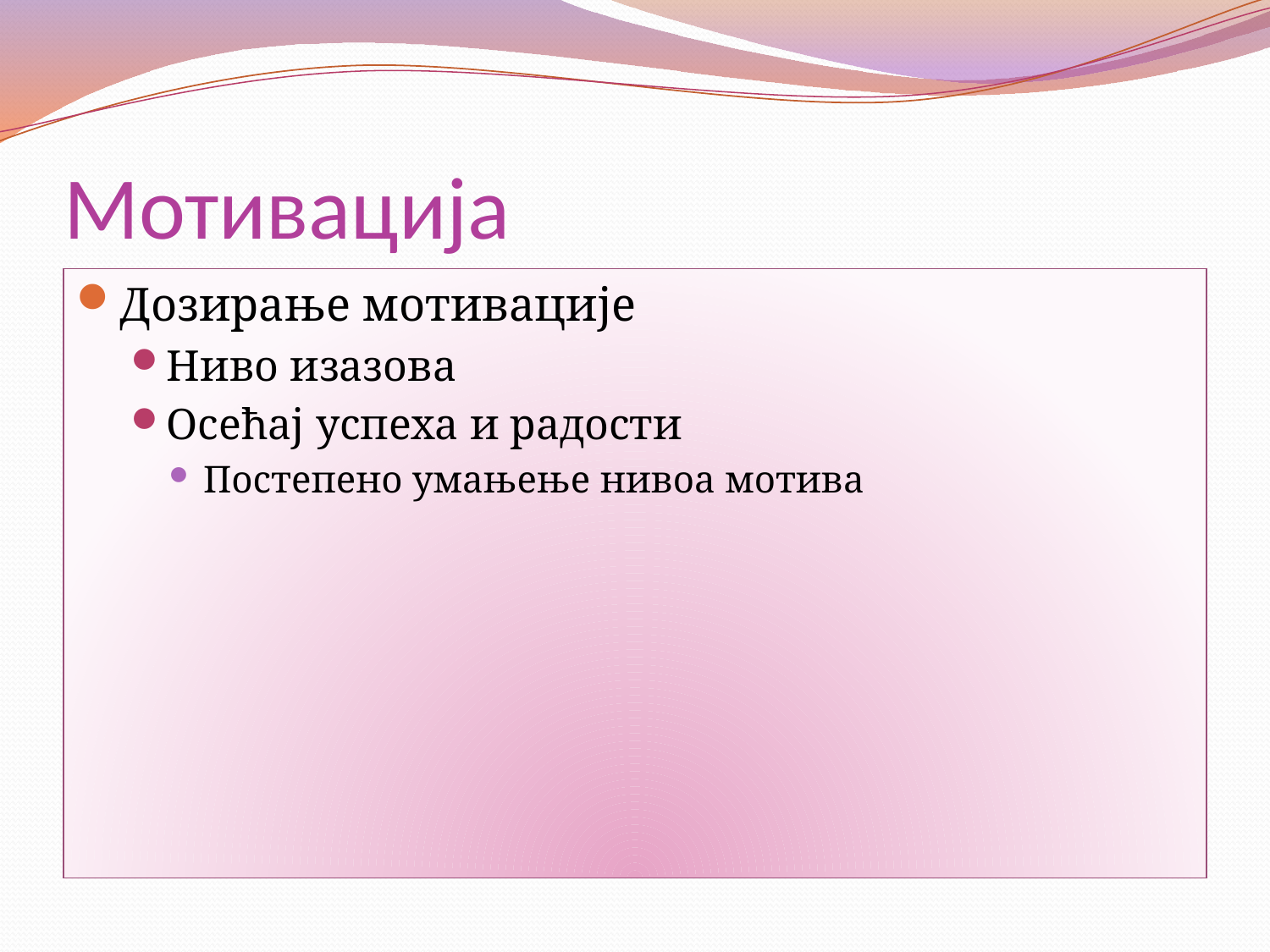

# Мотивација
Дозирање мотивације
Ниво изазова
Осећај успеха и радости
Постепено умањење нивоа мотива